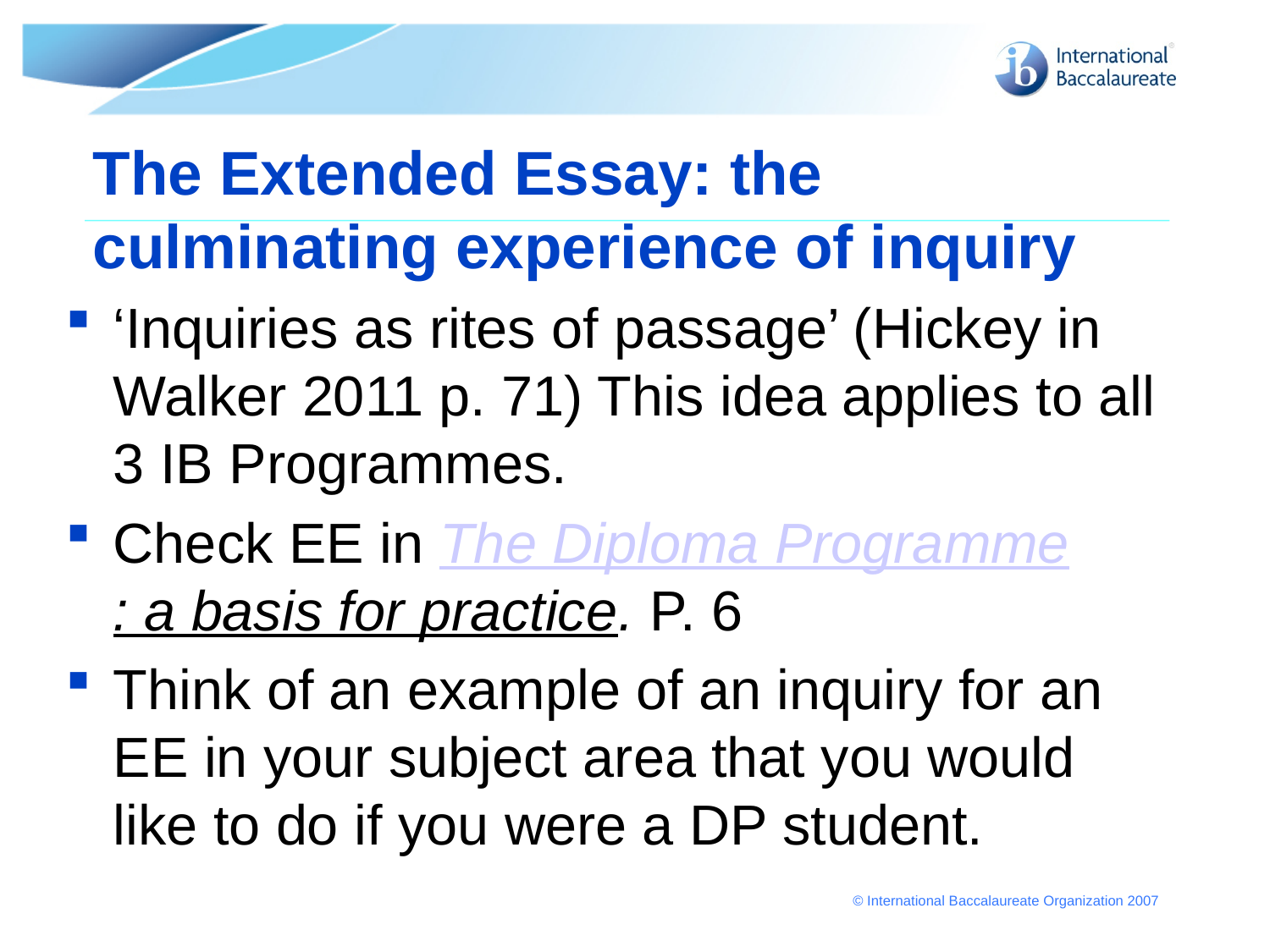

# The Extended Essay: the culminating experience of inquiry

‘Inquiries as rites of passage’ (Hickey in Walker 2011 p. 71) This idea applies to all 3 IB Programmes.
Check EE in The Diploma Programme: a basis for practice. P. 6
Think of an example of an inquiry for an EE in your subject area that you would like to do if you were a DP student.